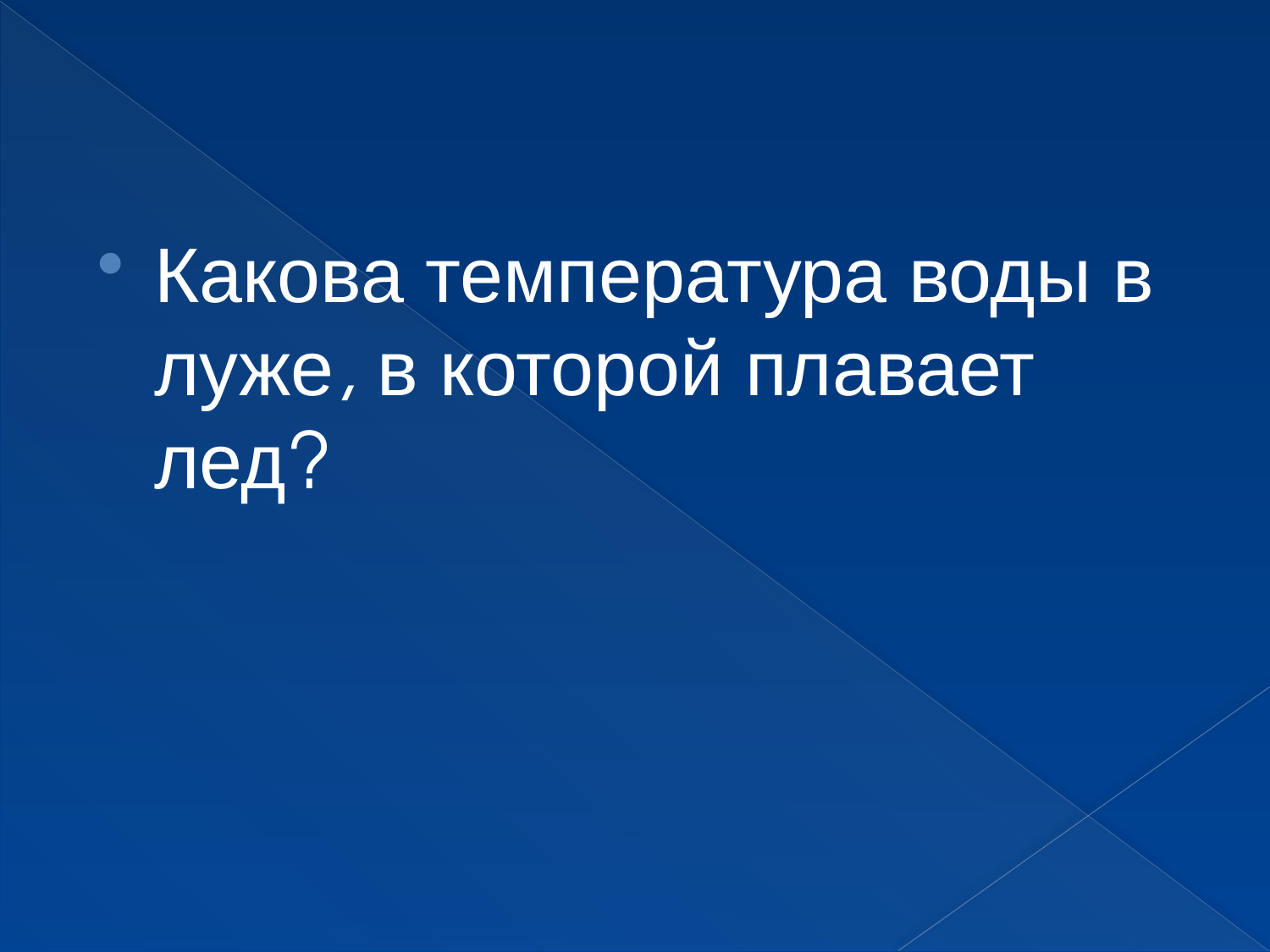

Какова температура воды в луже, в которой плавает лед?